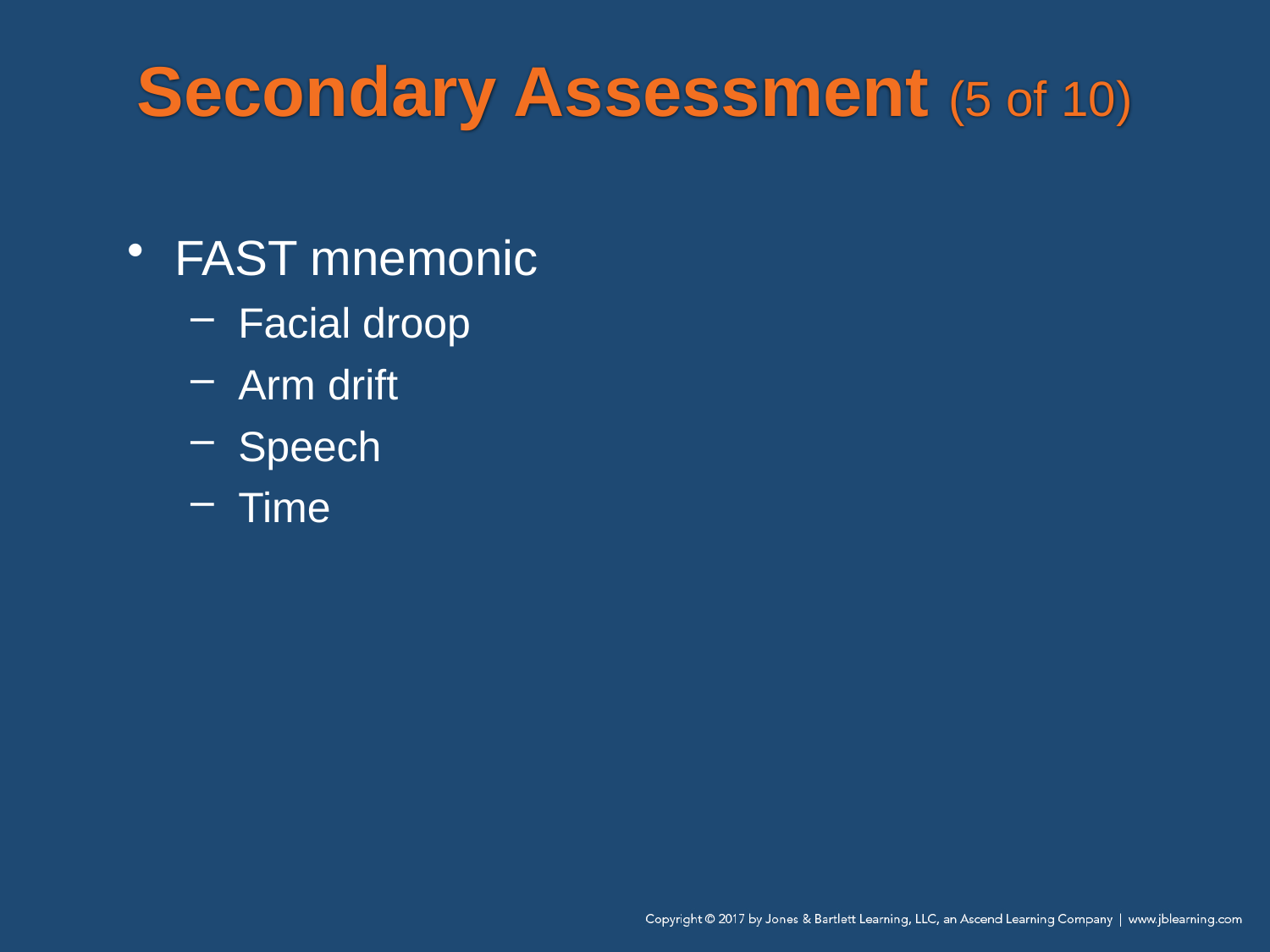

# Secondary Assessment (5 of 10)
FAST mnemonic
Facial droop
Arm drift
Speech
Time